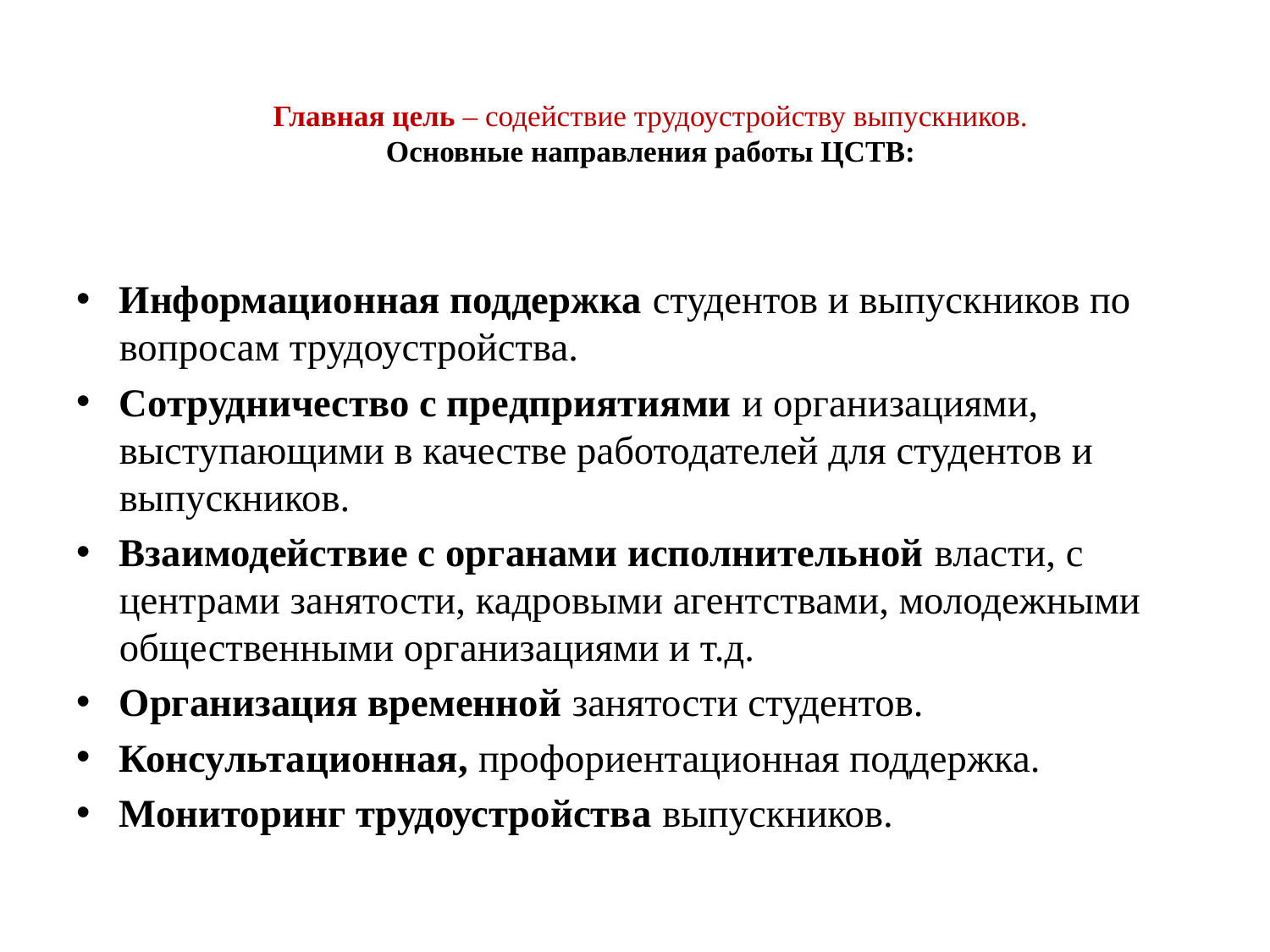

# Главная цель – содействие трудоустройству выпускников. Основные направления работы ЦСТВ:
Информационная поддержка студентов и выпускников по вопросам трудоустройства.
Сотрудничество с предприятиями и организациями, выступающими в качестве работодателей для студентов и выпускников.
Взаимодействие с органами исполнительной власти, с центрами занятости, кадровыми агентствами, молодежными общественными организациями и т.д.
Организация временной занятости студентов.
Консультационная, профориентационная поддержка.
Мониторинг трудоустройства выпускников.